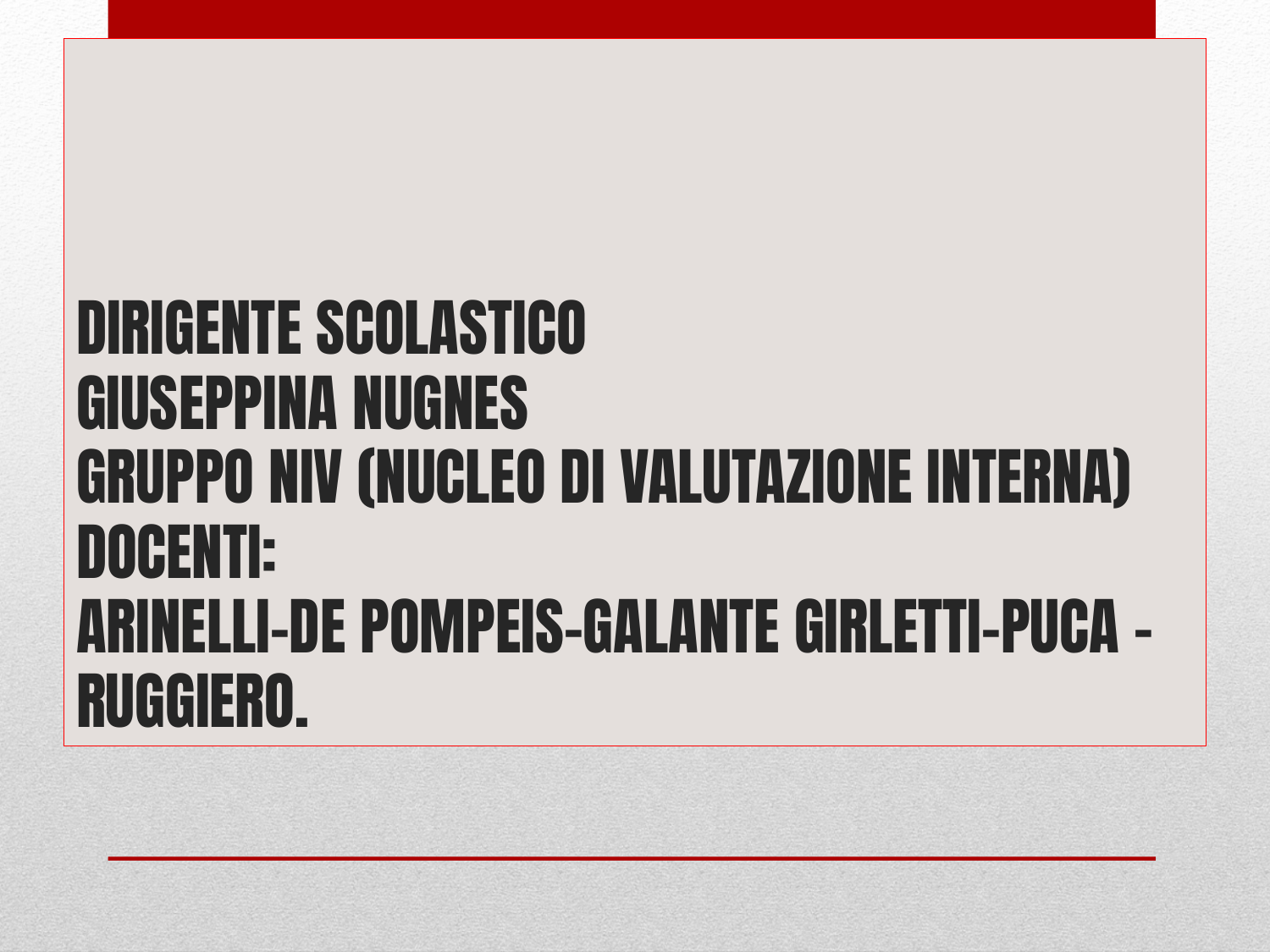

# DIRIGENTE SCOLASTICO GIUSEPPINA NUGNES GRUPPO NIV (NUCLEO DI VALUTAZIONE INTERNA) DOCENTI: ARINELLI-DE POMPEIS-GALANTE GIRLETTI-PUCA –RUGGIERO.